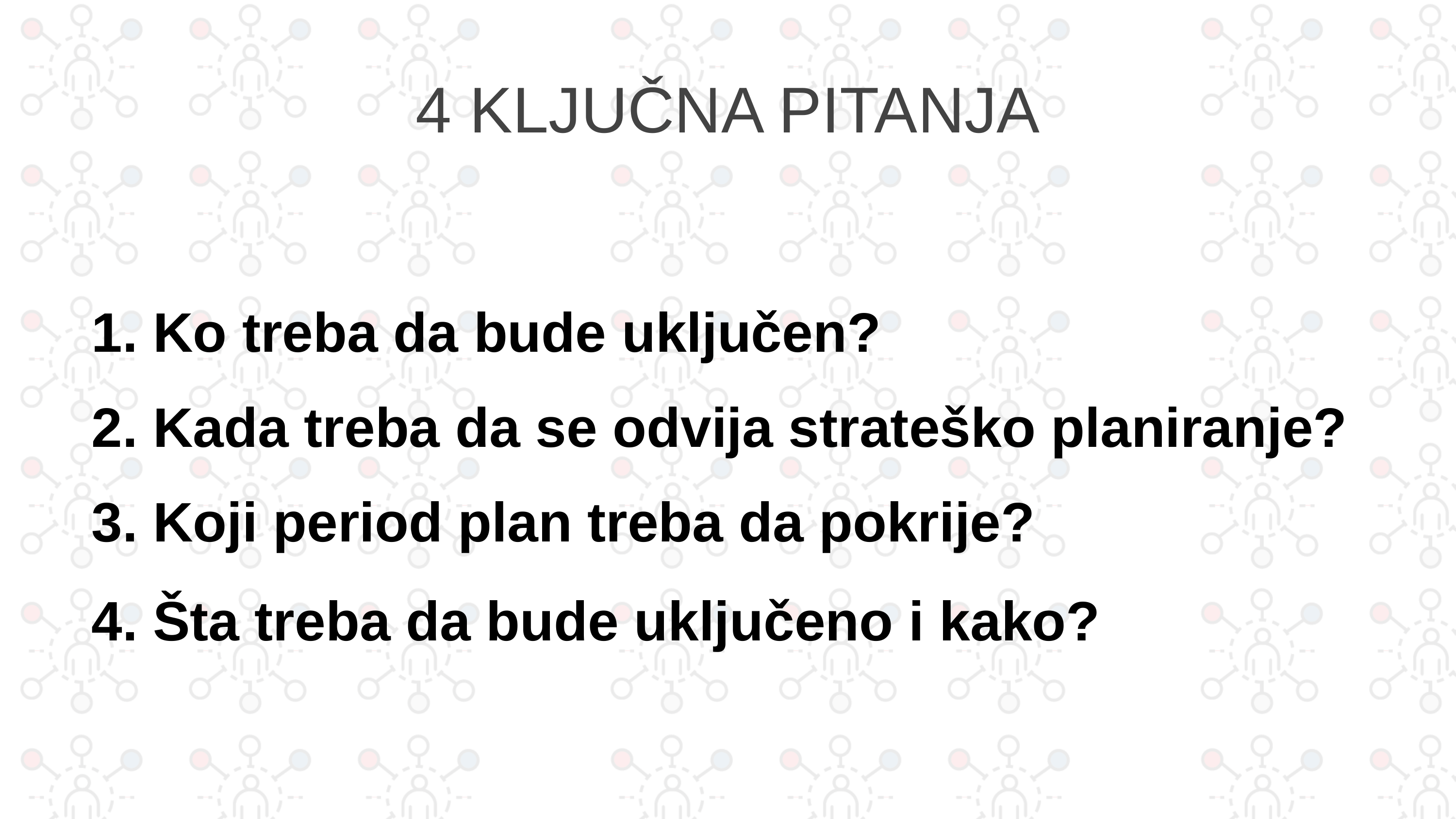

# 4 KLJUČNA PITANJA

Ko treba da bude uključen?
Kada treba da se odvija strateško planiranje?
Koji period plan treba da pokrije?
Šta treba da bude uključeno i kako?